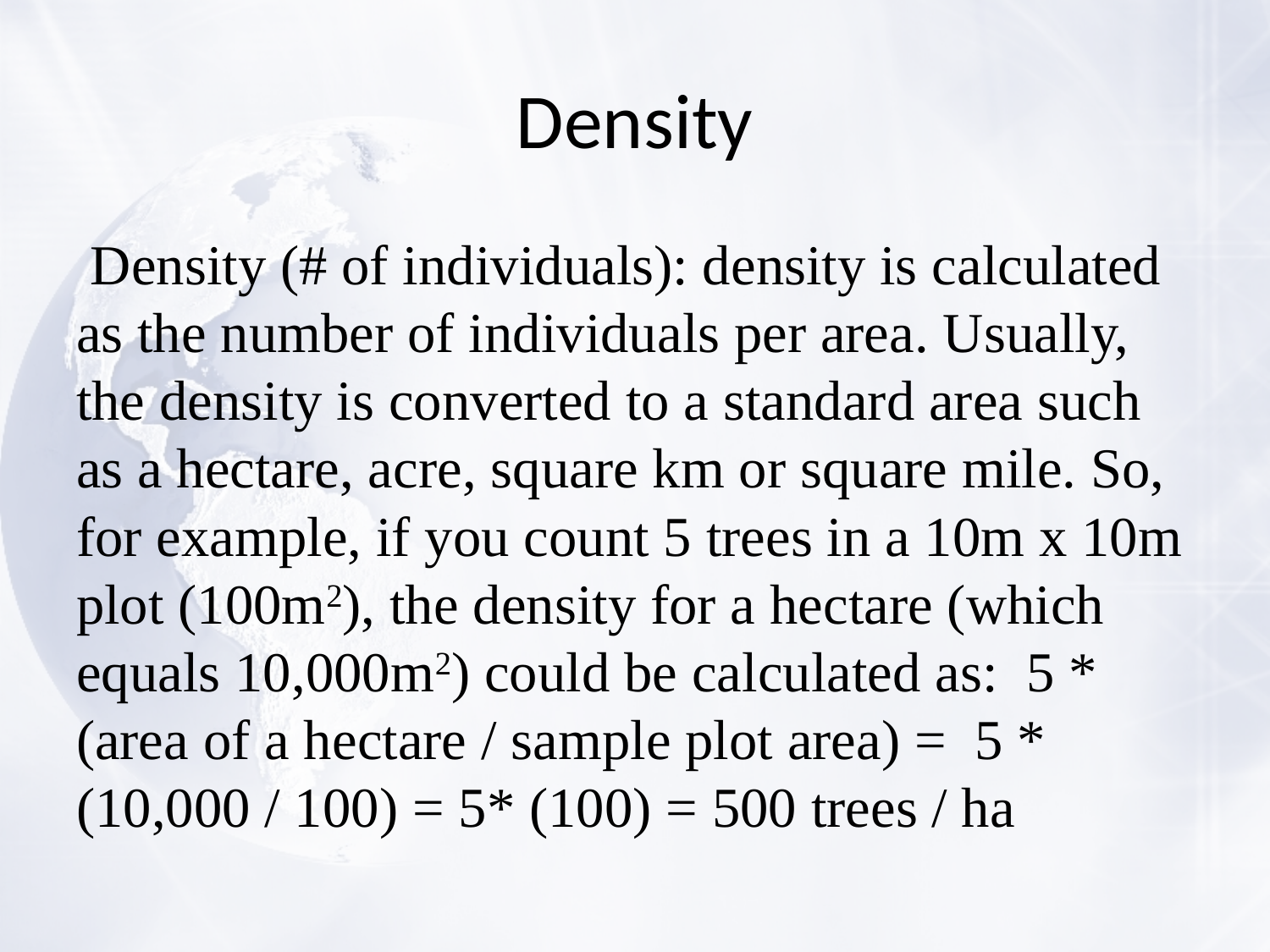

# Density
 Density (# of individuals): density is calculated as the number of individuals per area. Usually, the density is converted to a standard area such as a hectare, acre, square km or square mile. So, for example, if you count 5 trees in a 10m x 10m plot (100m2), the density for a hectare (which equals 10,000m2) could be calculated as:  5 * (area of a hectare / sample plot area) =  5 * (10,000 / 100) = 5* (100) = 500 trees / ha